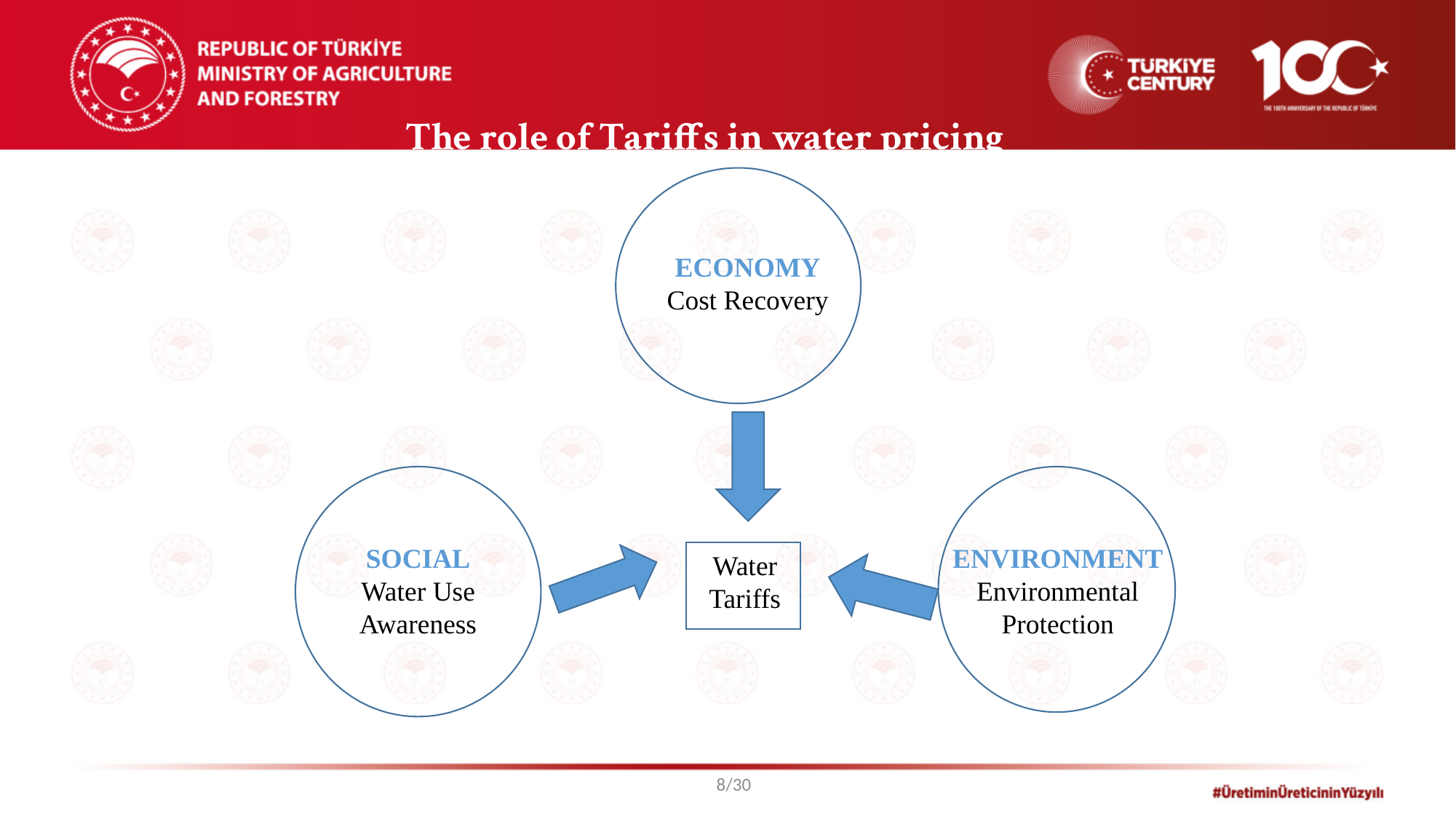

The role of Tariffs in water pricing

ECONOMY
Cost Recovery

ENVIRONMENT
Environmental Protection
SOCIAL
Water Use Awareness

Water Tariffs

8